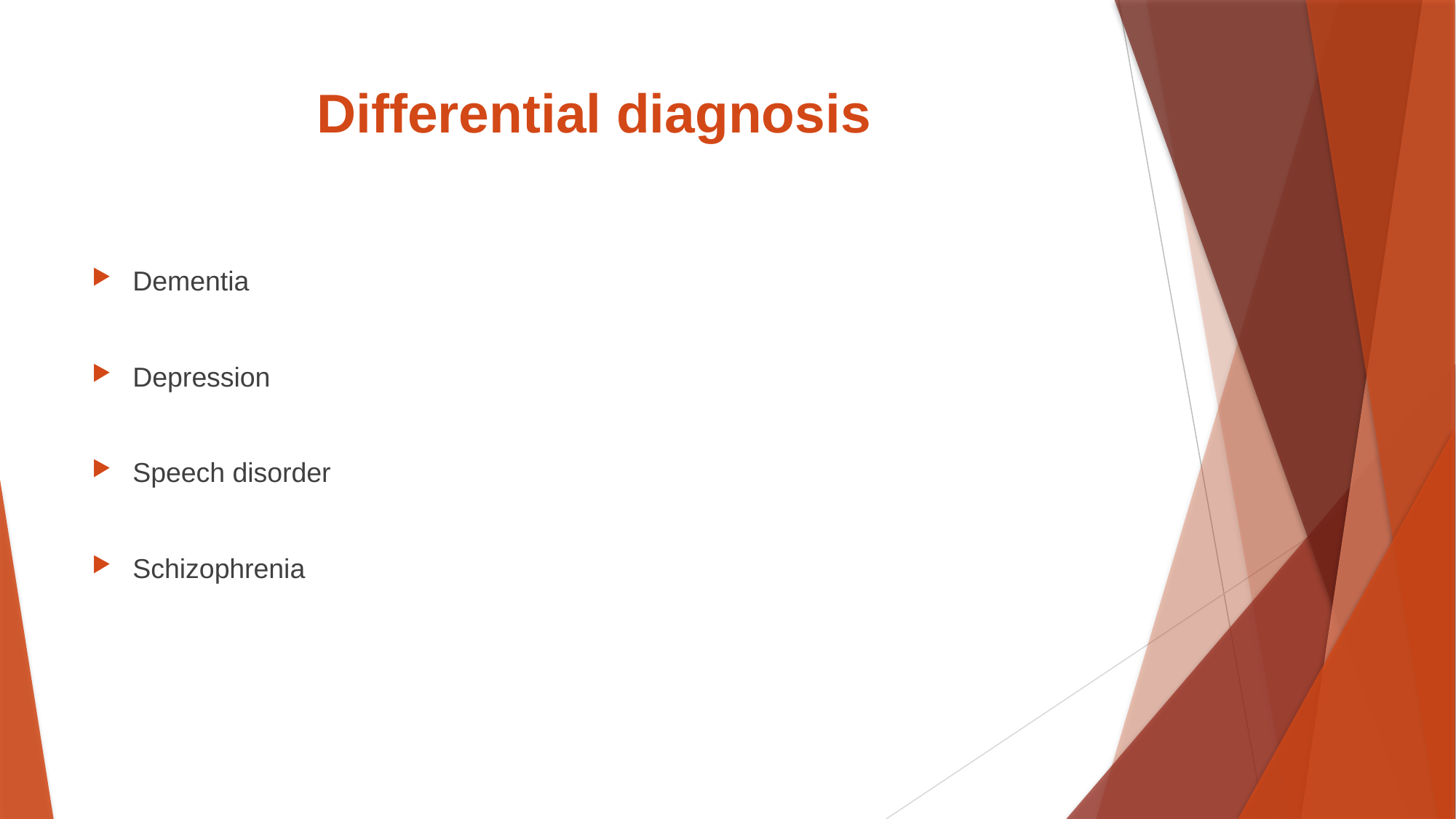

# Differential diagnosis
Dementia

Depression

Speech disorder

Schizophrenia